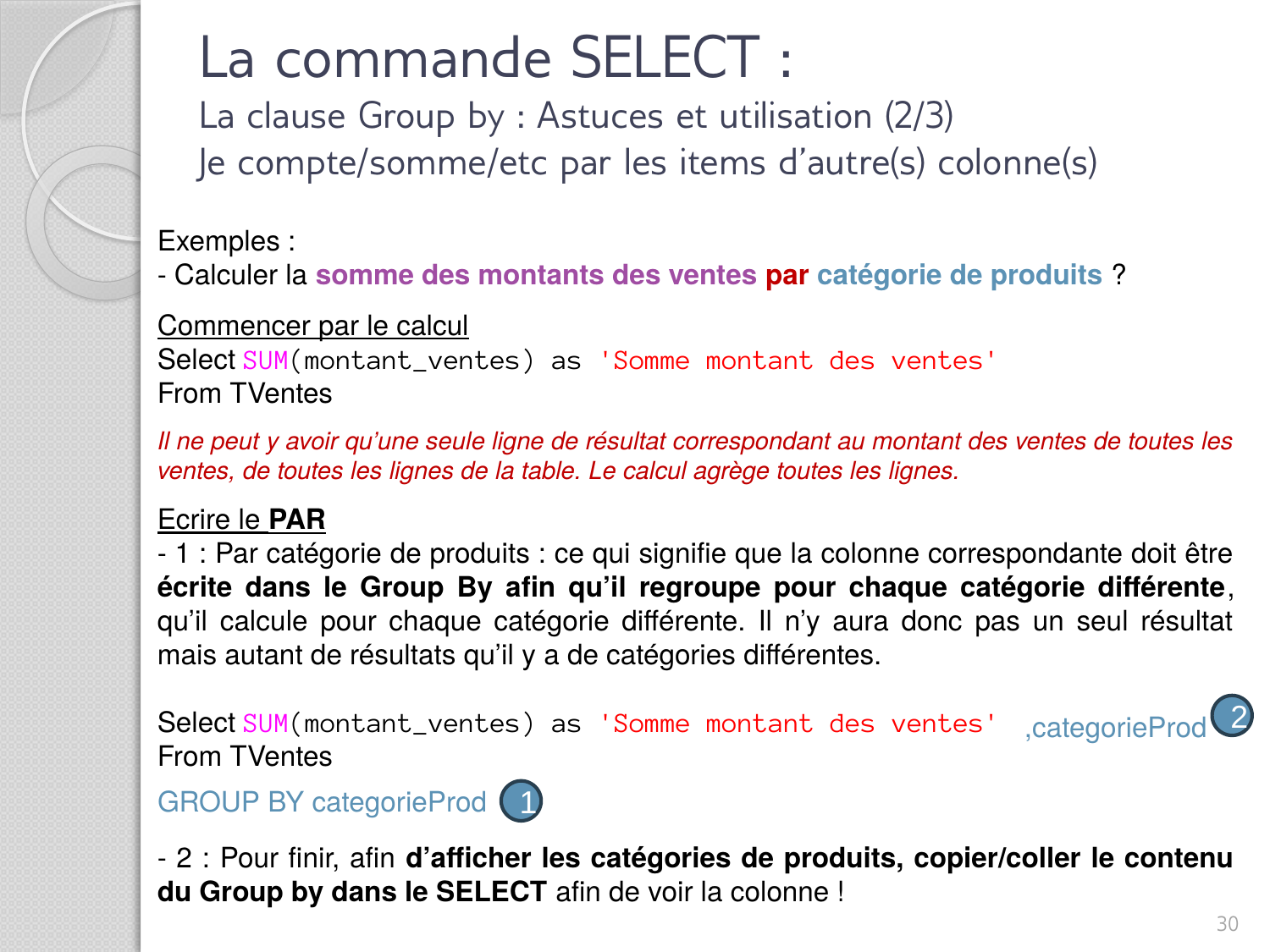

# La commande SELECT : La clause Group by : Astuces et utilisation (2/3) Je compte/somme/etc par les items d’autre(s) colonne(s)
Exemples :
- Calculer la somme des montants des ventes par catégorie de produits ?

Commencer par le calcul
Select SUM(montant_ventes) as 'Somme montant des ventes'
From TVentes

Il ne peut y avoir qu’une seule ligne de résultat correspondant au montant des ventes de toutes les ventes, de toutes les lignes de la table. Le calcul agrège toutes les lignes.

Ecrire le PAR
- 1 : Par catégorie de produits : ce qui signifie que la colonne correspondante doit être écrite dans le Group By afin qu’il regroupe pour chaque catégorie différente, qu’il calcule pour chaque catégorie différente. Il n’y aura donc pas un seul résultat mais autant de résultats qu’il y a de catégories différentes.

Select SUM(montant_ventes) as 'Somme montant des ventes'
From TVentes

- 2 : Pour finir, afin d’afficher les catégories de produits, copier/coller le contenu du Group by dans le SELECT afin de voir la colonne !
2
,categorieProd
GROUP BY categorieProd
1
30